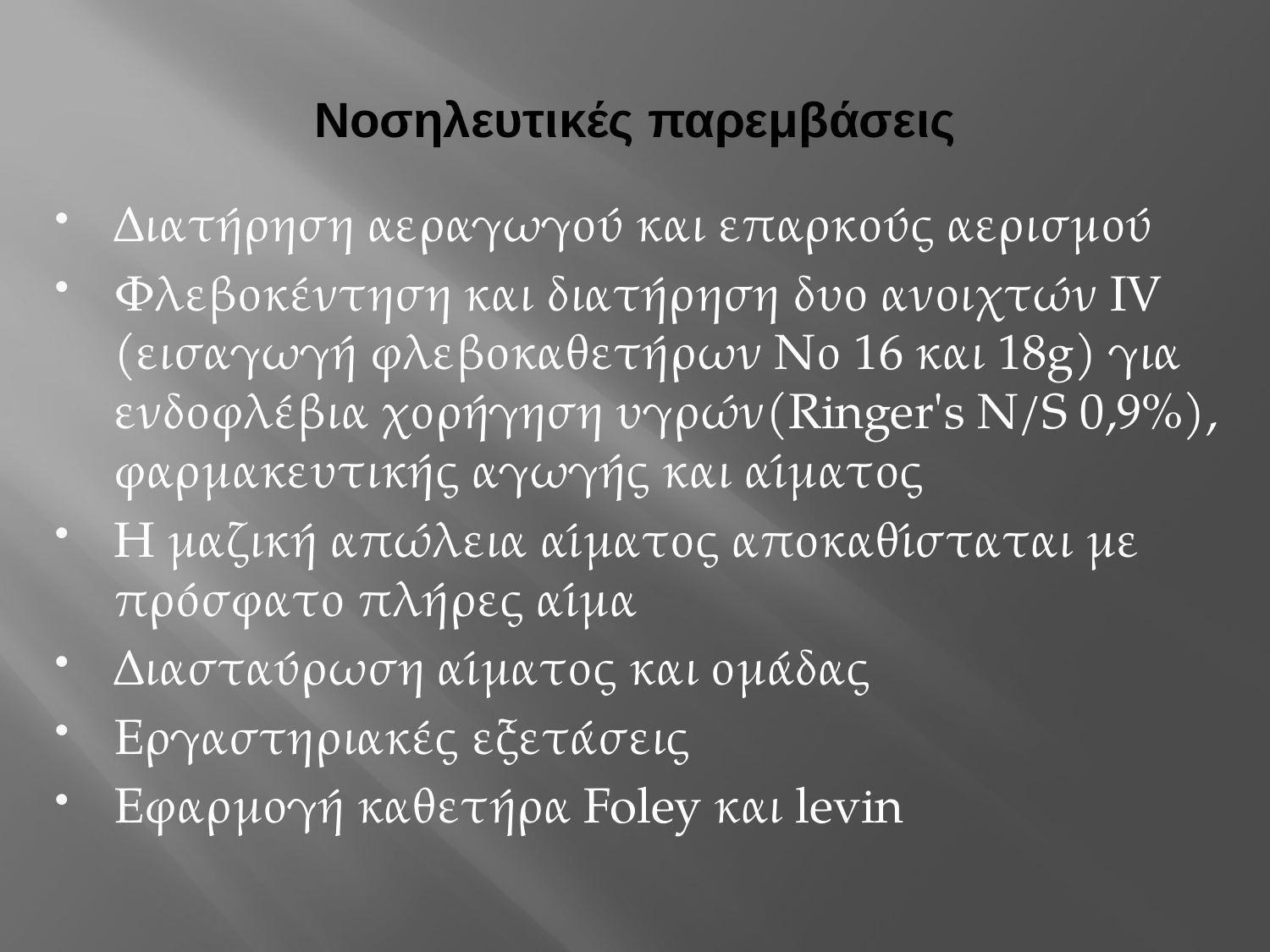

# Νοσηλευτικές παρεμβάσεις
Διατήρηση αεραγωγού και επαρκούς αερισμού
Φλεβοκέντηση και διατήρηση δυο ανοιχτών IV (εισαγωγή φλεβοκαθετήρων Νο 16 και 18g) για ενδοφλέβια χορήγηση υγρών(Ringer's N/S 0,9%),  φαρμακευτικής αγωγής και αίματος
Η μαζική απώλεια αίματος αποκαθίσταται με πρόσφατο πλήρες αίμα
Διασταύρωση αίματος και ομάδας
Εργαστηριακές εξετάσεις
Εφαρμογή καθετήρα Foley και levin